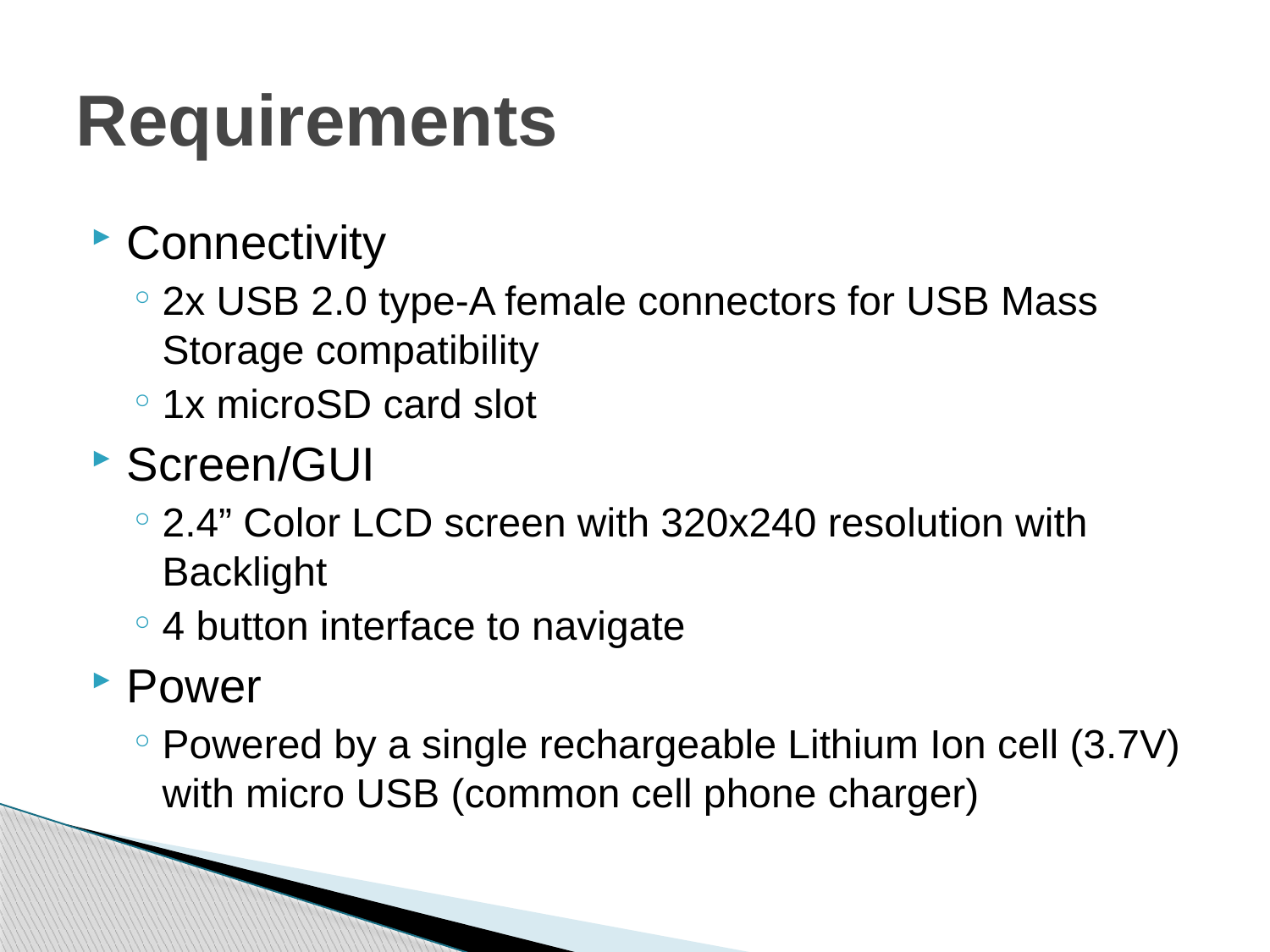

# Requirements
Connectivity
2x USB 2.0 type-A female connectors for USB Mass Storage compatibility
1x microSD card slot
Screen/GUI
2.4” Color LCD screen with 320x240 resolution with Backlight
4 button interface to navigate
Power
Powered by a single rechargeable Lithium Ion cell (3.7V) with micro USB (common cell phone charger)